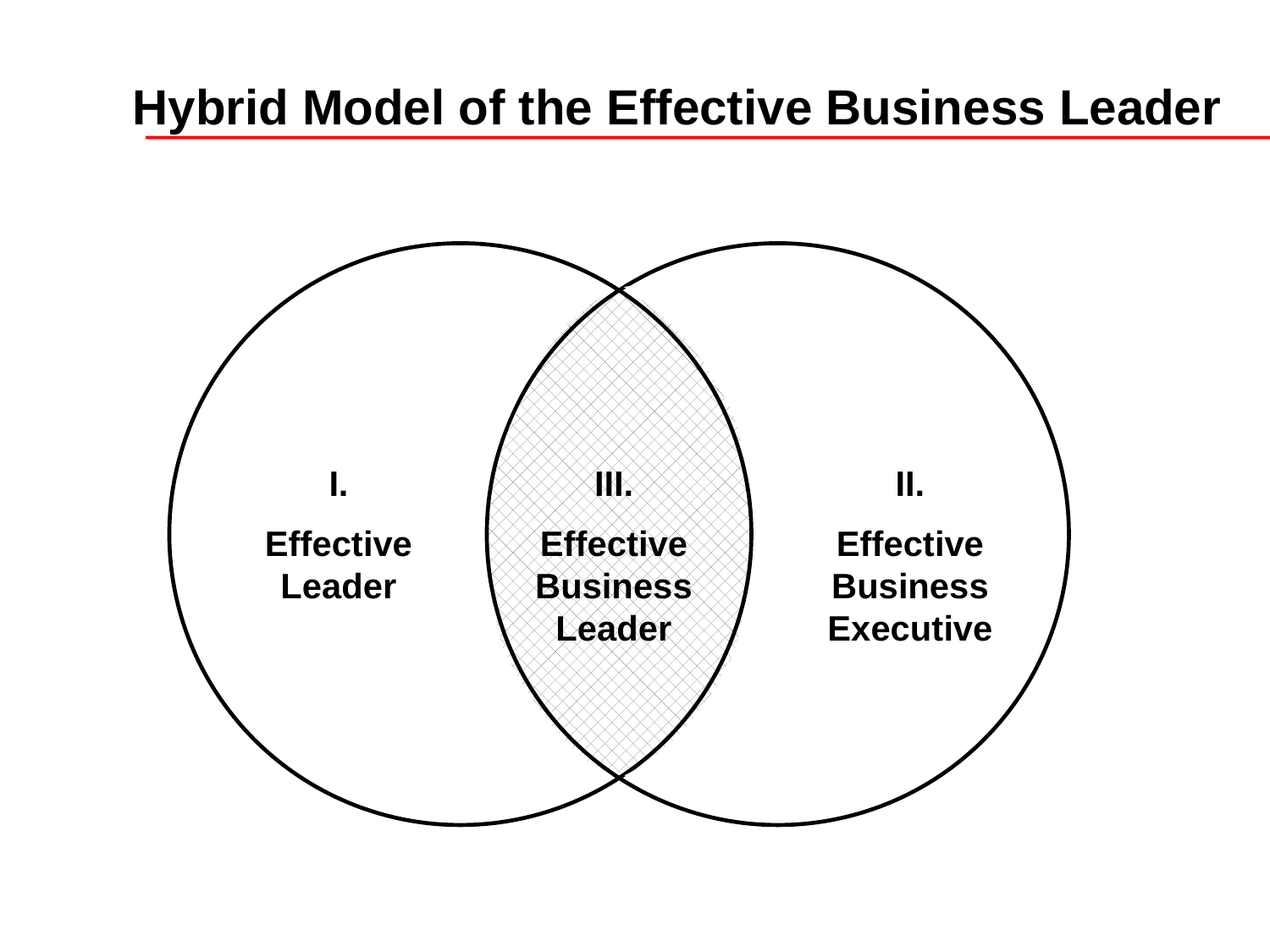

Hybrid Model of the Effective Business Leader

I.
Effective Leader
III.
Effective Business Leader
II.
Effective Business Executive